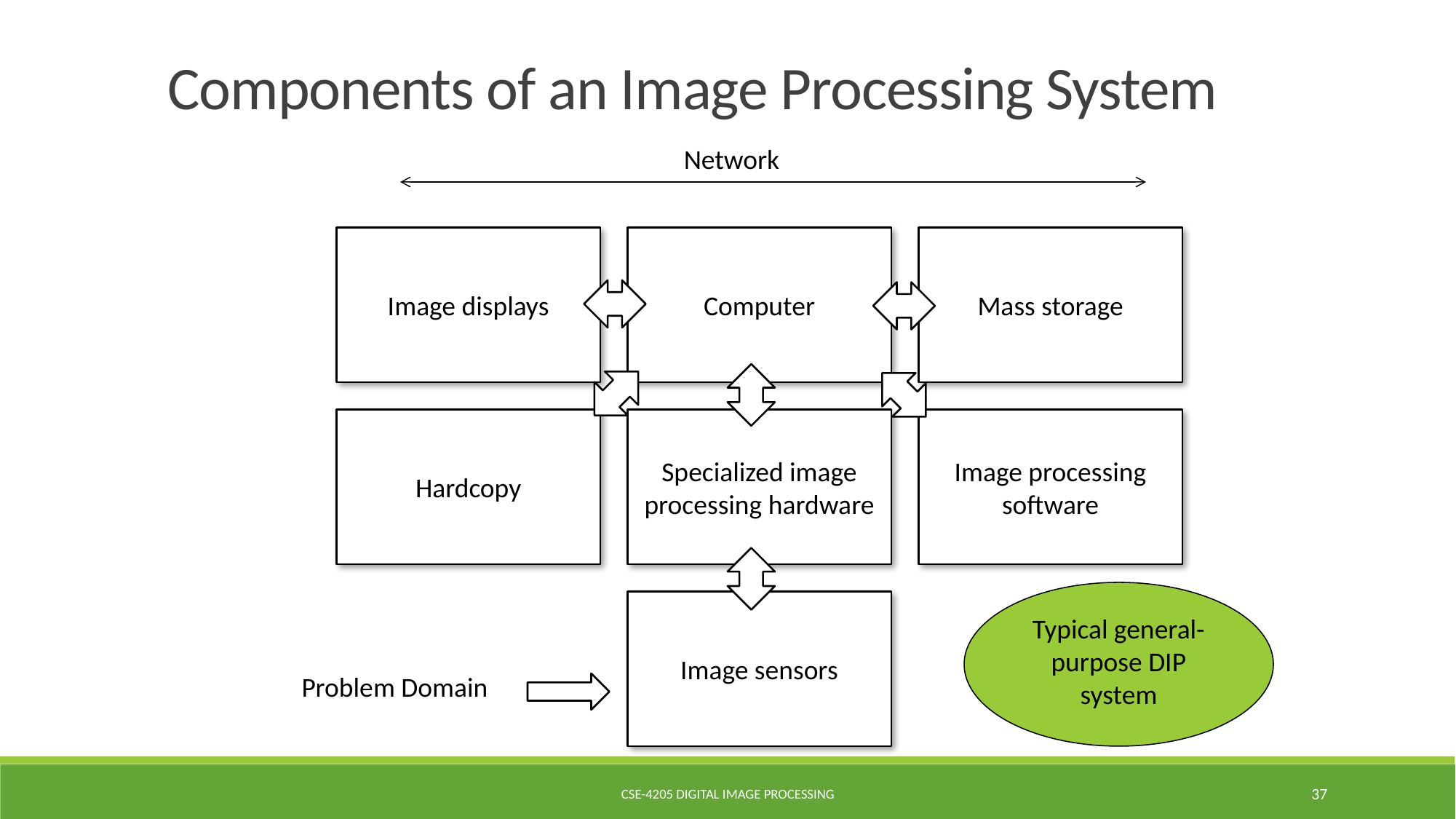

Components of an Image Processing System
Network
Image displays
Computer
Mass storage

Hardcopy
Specialized image processing hardware
Image processing software

Typical general-purpose DIP system
Image sensors
Problem Domain

CSE-4205 Digital Image Processing
37